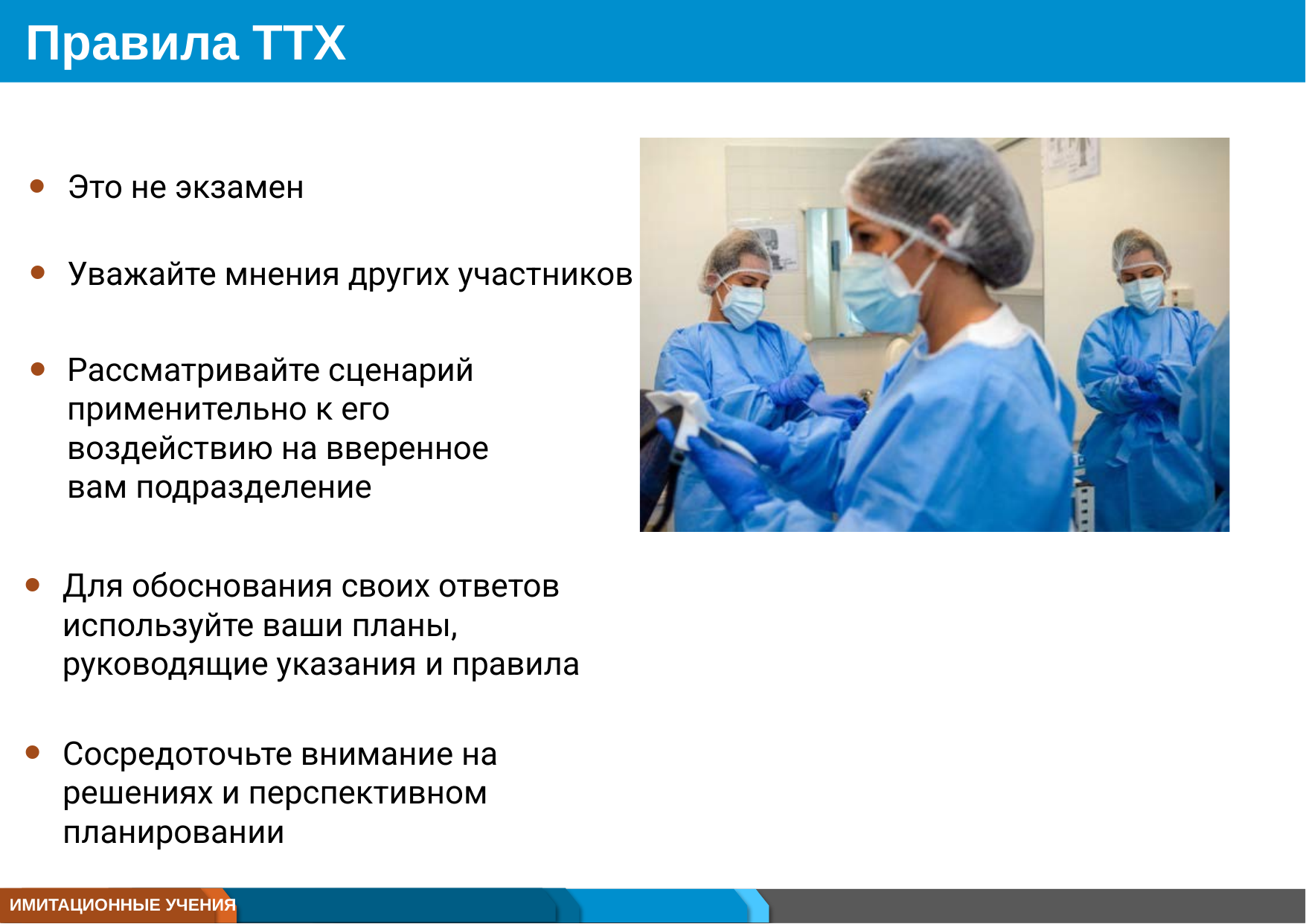

# Правила TTX

Это не экзамен

Уважайте мнения других участников

Рассматривайте сценарий применительно к его воздействию на вверенное вам подразделение

Для обоснования своих ответов используйте ваши планы, руководящие указания и правила

Сосредоточьте внимание на решениях и перспективном планировании
ИМИТАЦИОННЫЕ УЧЕНИЯ